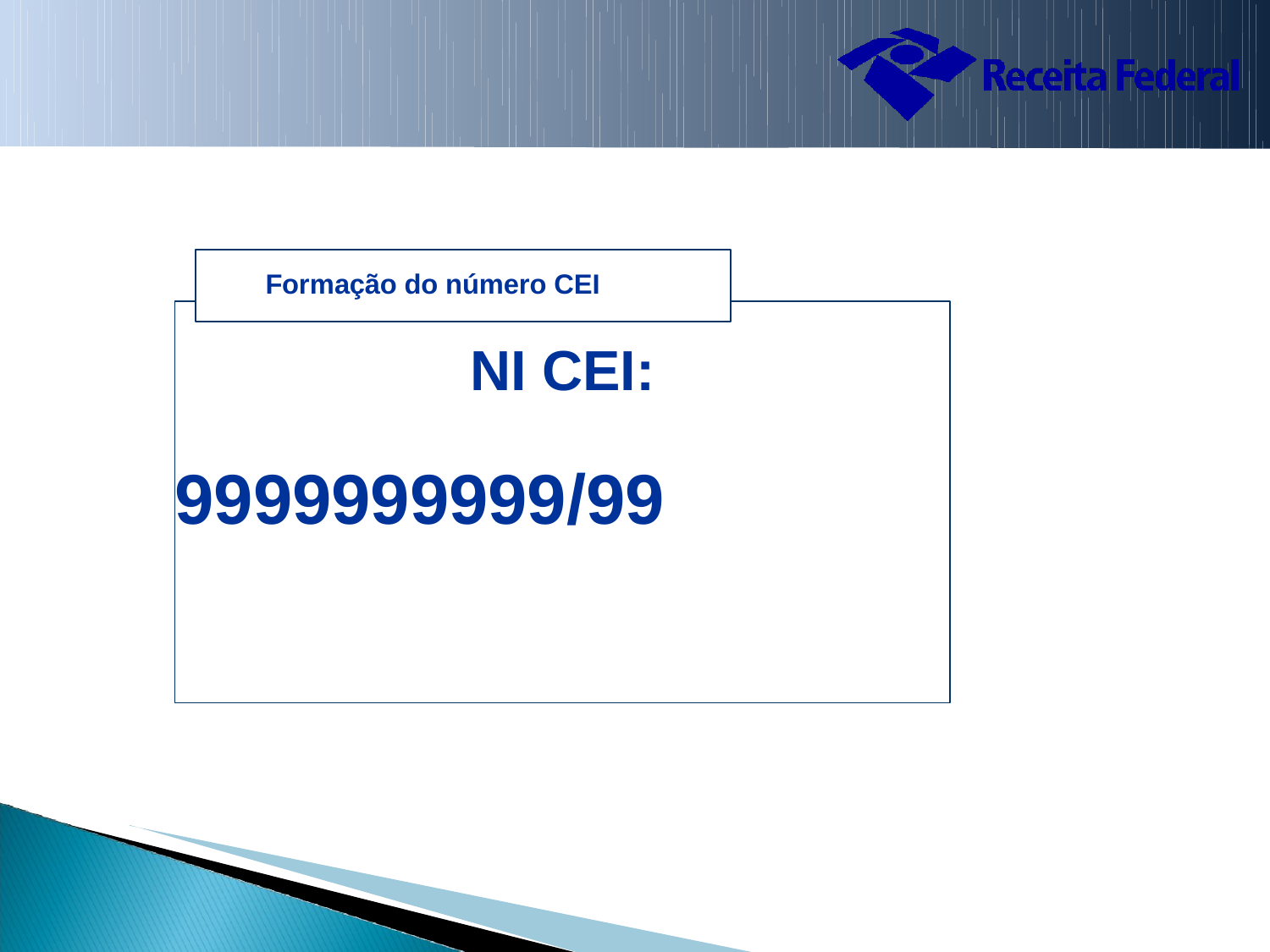

Formação do número CEI

NI CEI:
9999999999/99